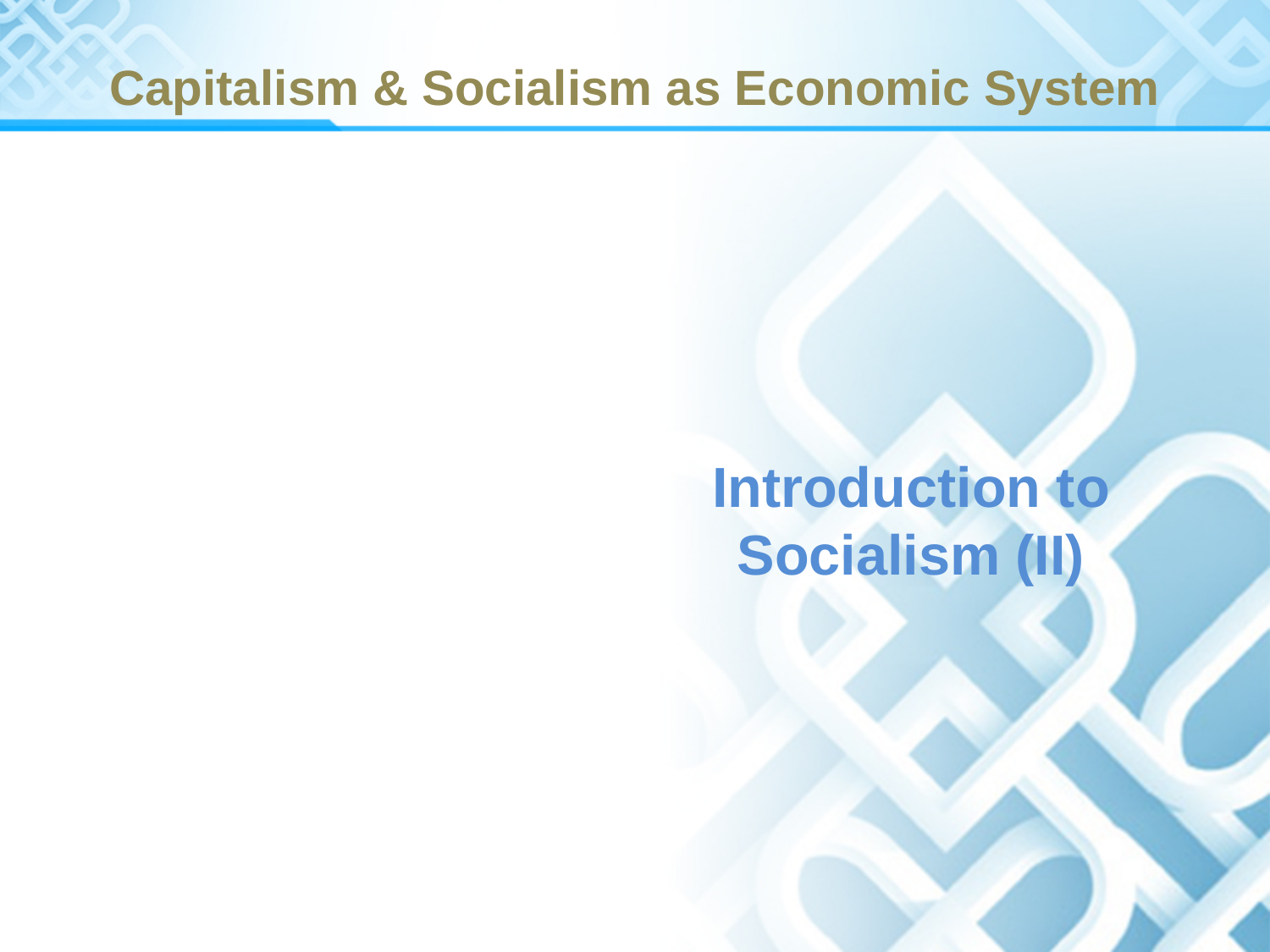

# Capitalism & Socialism as Economic System
Introduction to Socialism (II)